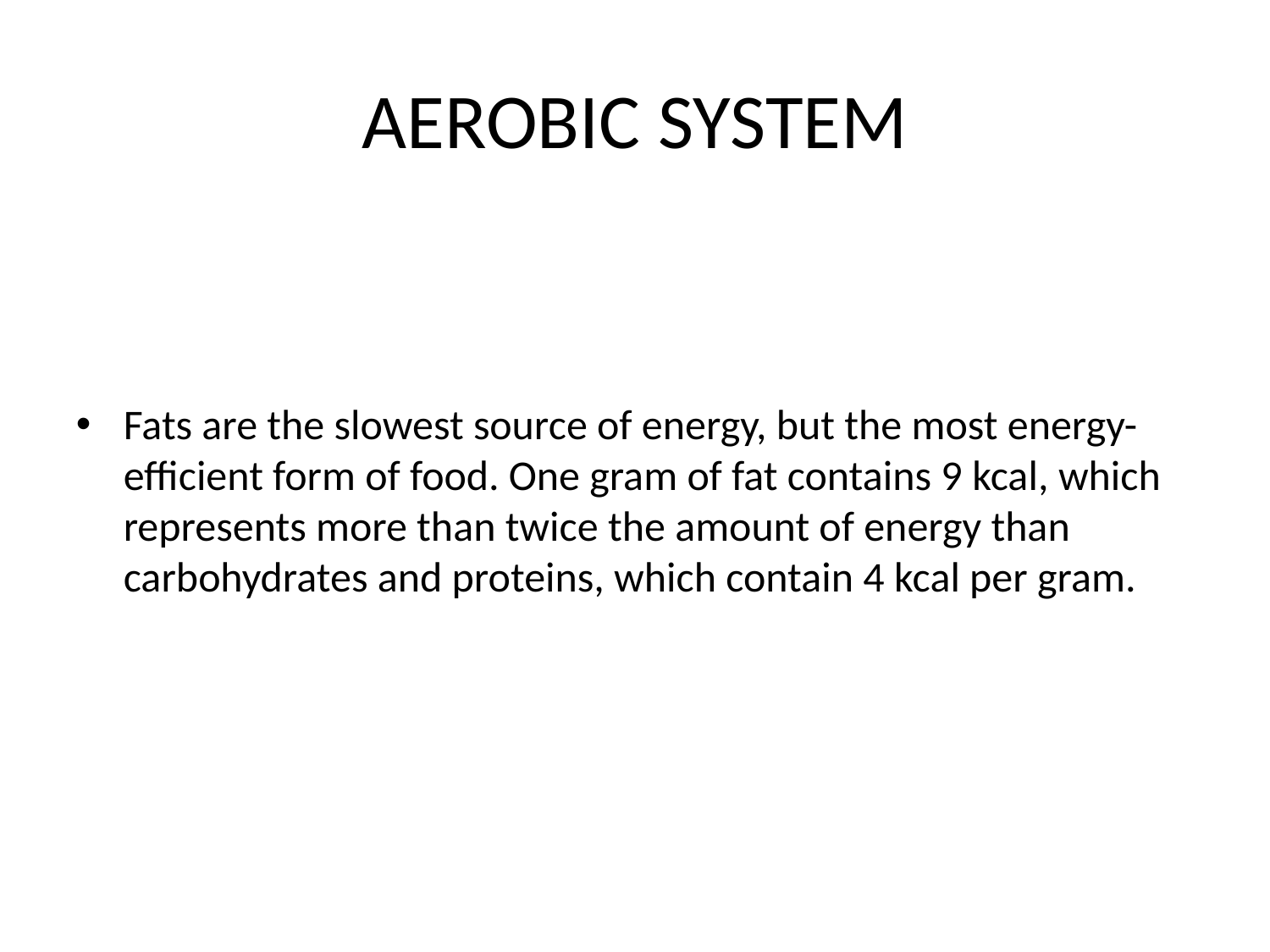

AEROBIC SYSTEM
Fats are the slowest source of energy, but the most energy-efficient form of food. One gram of fat contains 9 kcal, which represents more than twice the amount of energy than carbohydrates and proteins, which contain 4 kcal per gram.